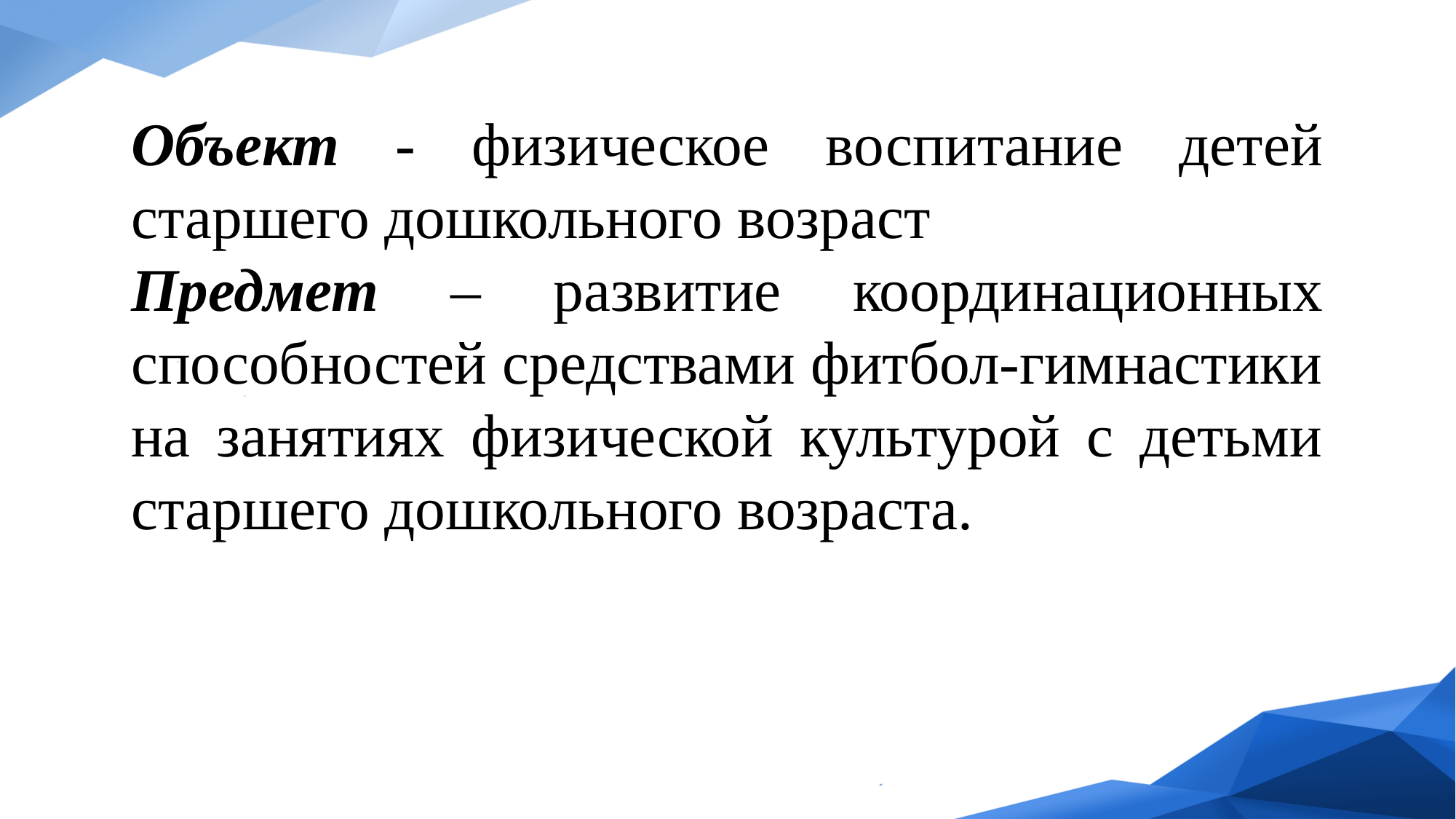

Объект - физическое воспитание детей старшего дошкольного возраст
Предмет – развитие координационных способностей средствами фитбол-гимнастики на занятиях физической культурой с детьми старшего дошкольного возраста.